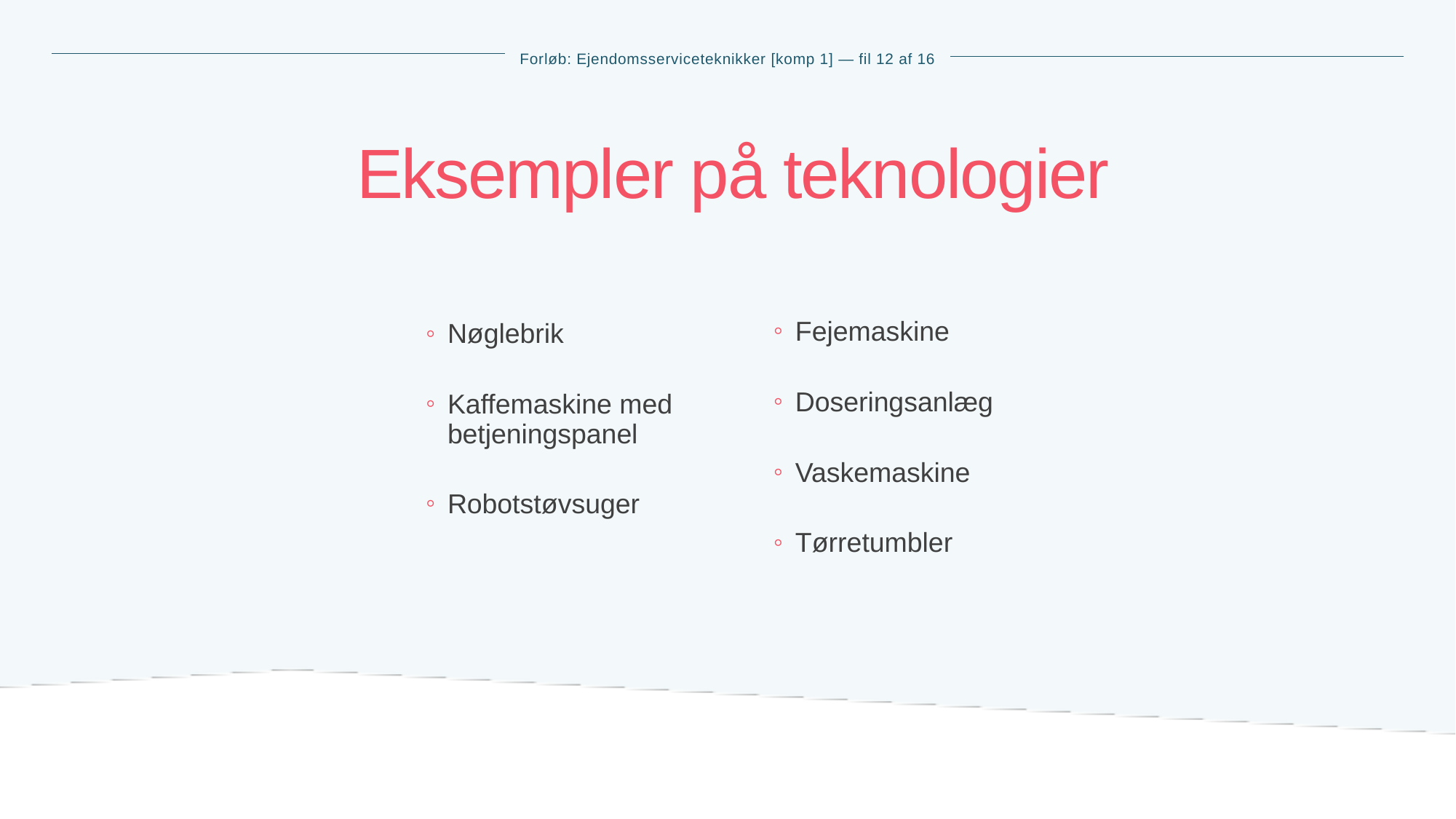

Eksempler på teknologier
Fejemaskine
Doseringsanlæg
Vaskemaskine
Tørretumbler
Nøglebrik
Kaffemaskine med
betjeningspanel
Robotstøvsuger